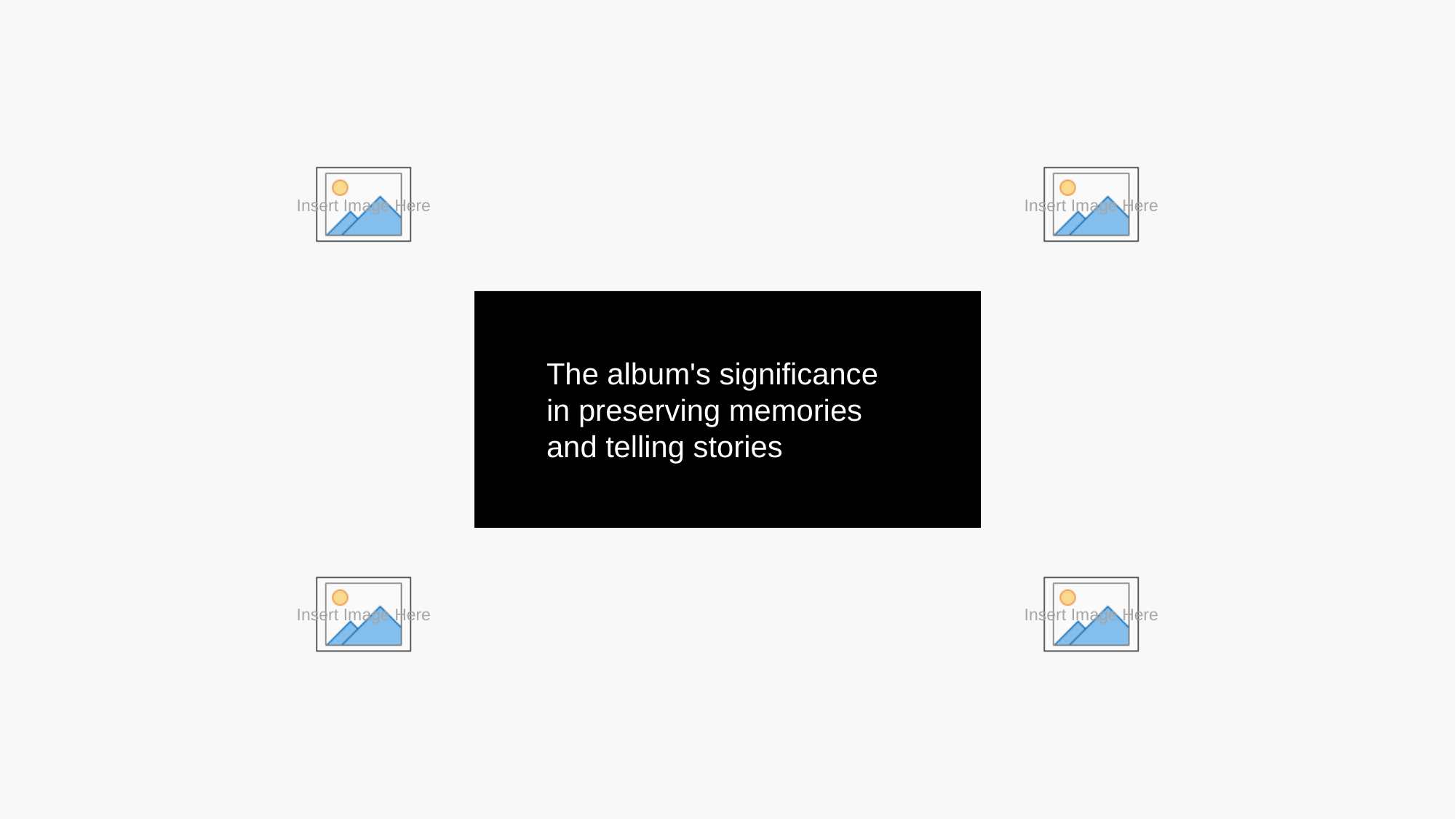

The album's significance in preserving memories and telling stories